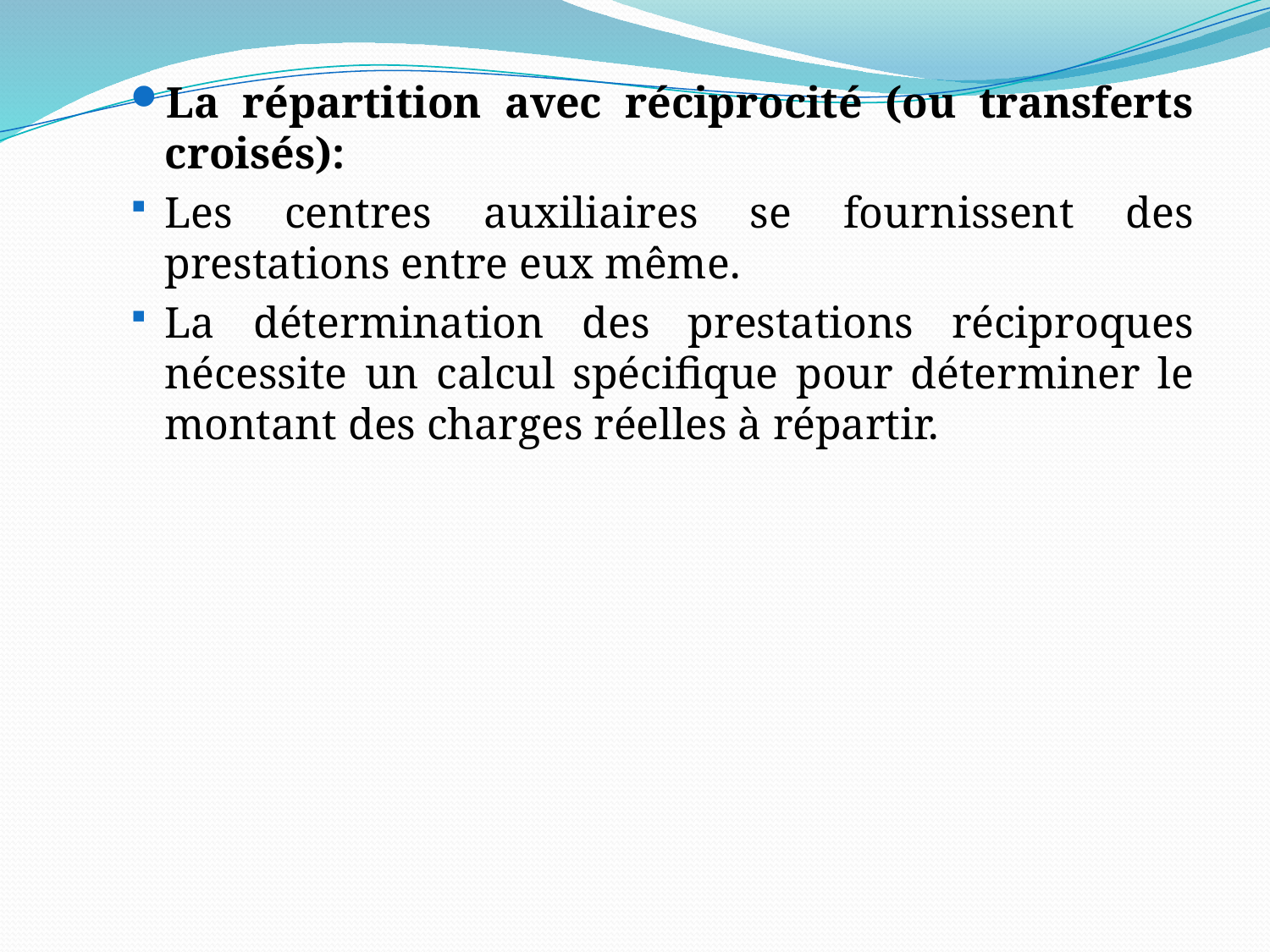

La répartition avec réciprocité (ou transferts croisés):
Les centres auxiliaires se fournissent des prestations entre eux même.
La détermination des prestations réciproques nécessite un calcul spécifique pour déterminer le montant des charges réelles à répartir.